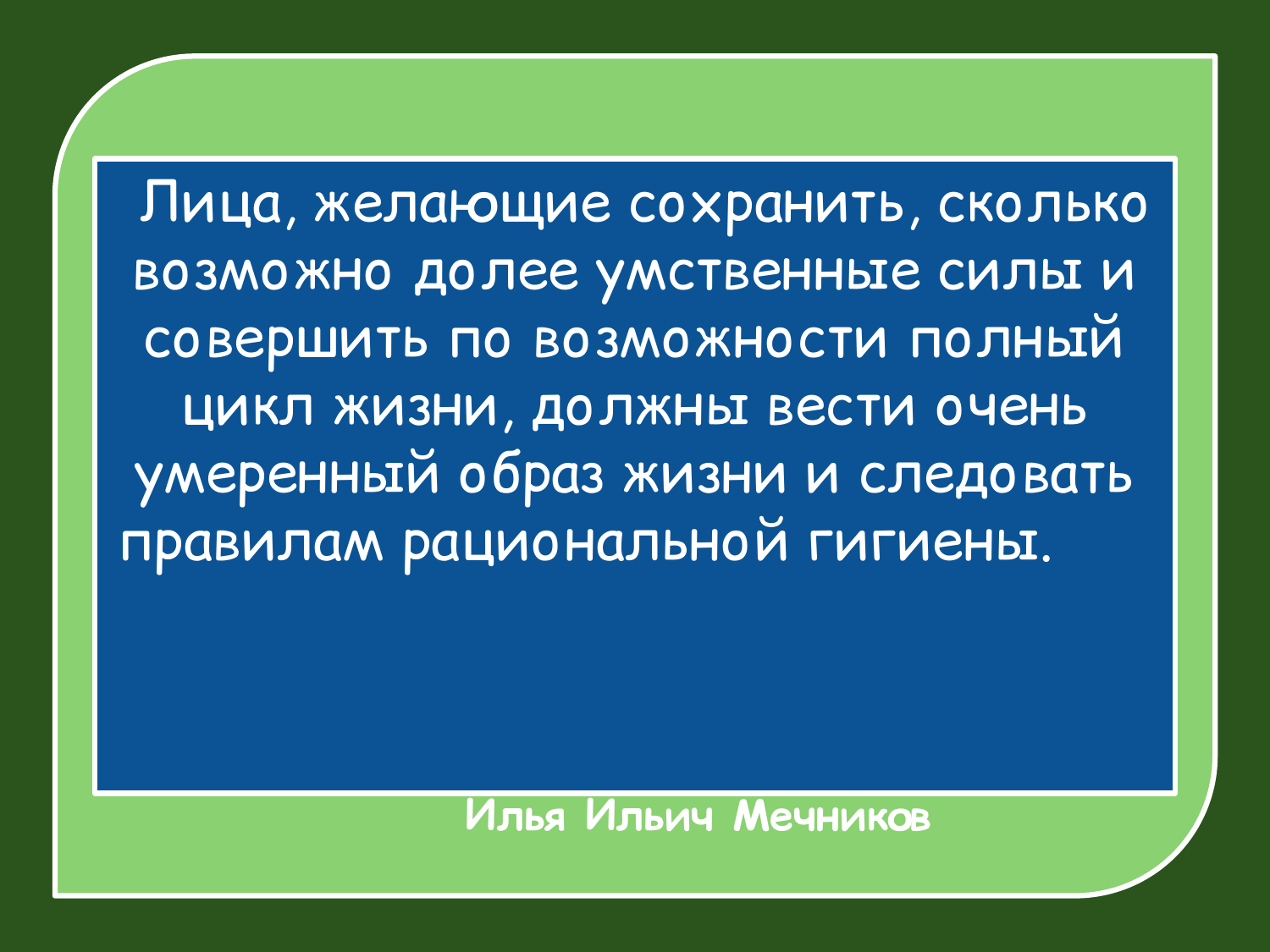

#

 Лица, желающие сохранить, сколько возможно долее умственные силы и совершить по возможности полный цикл жизни, должны вести очень умеренный образ жизни и следовать правилам рациональной гигиены.                                                                                                                      				Илья Ильич Мечников